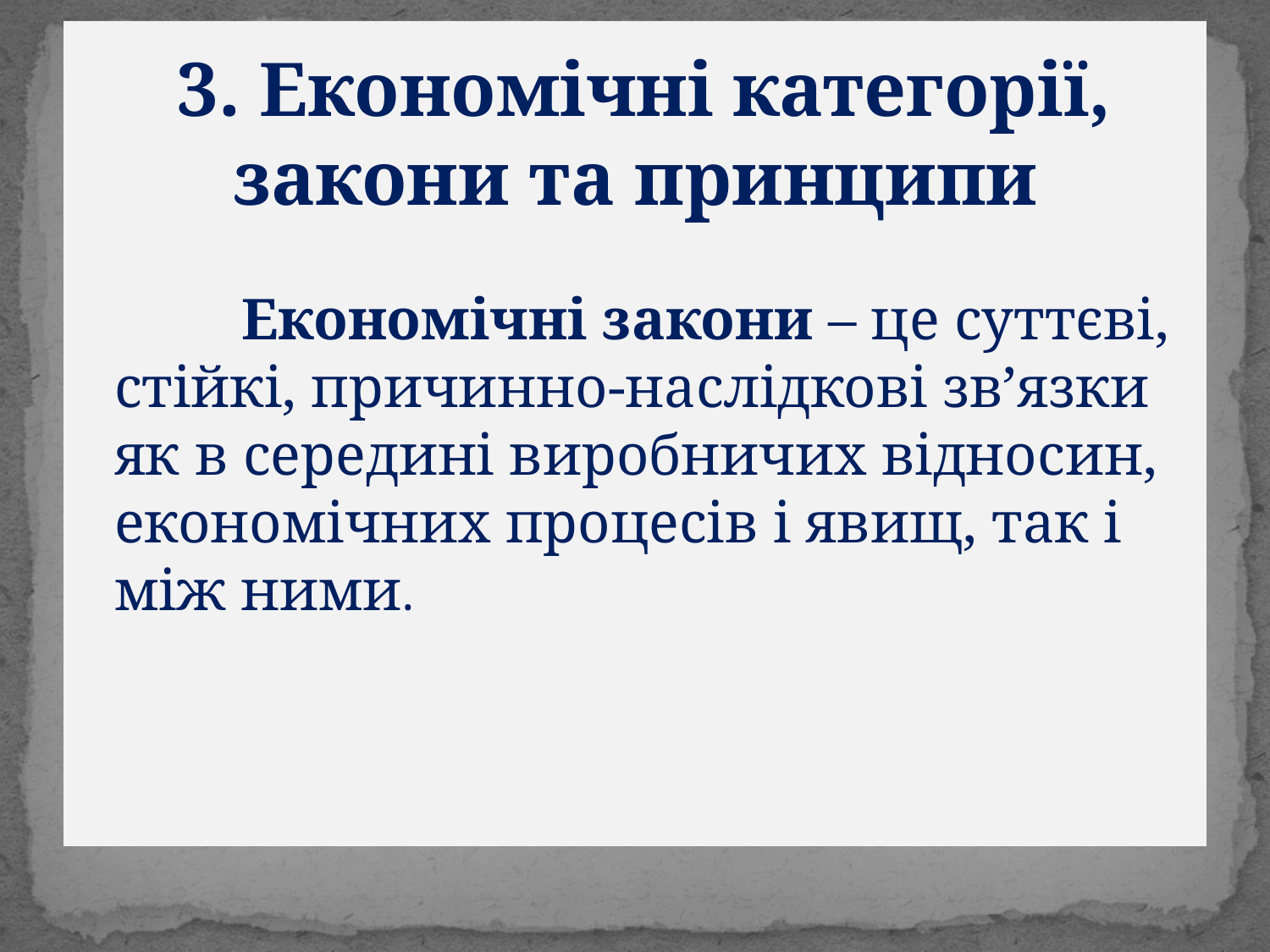

# 3. Економічні категорії, закони та принципи

		Економічні закони – це суттєві, стійкі, причинно-наслідкові зв’язки як в середині виробничих відносин, економічних процесів і явищ, так і між ними.